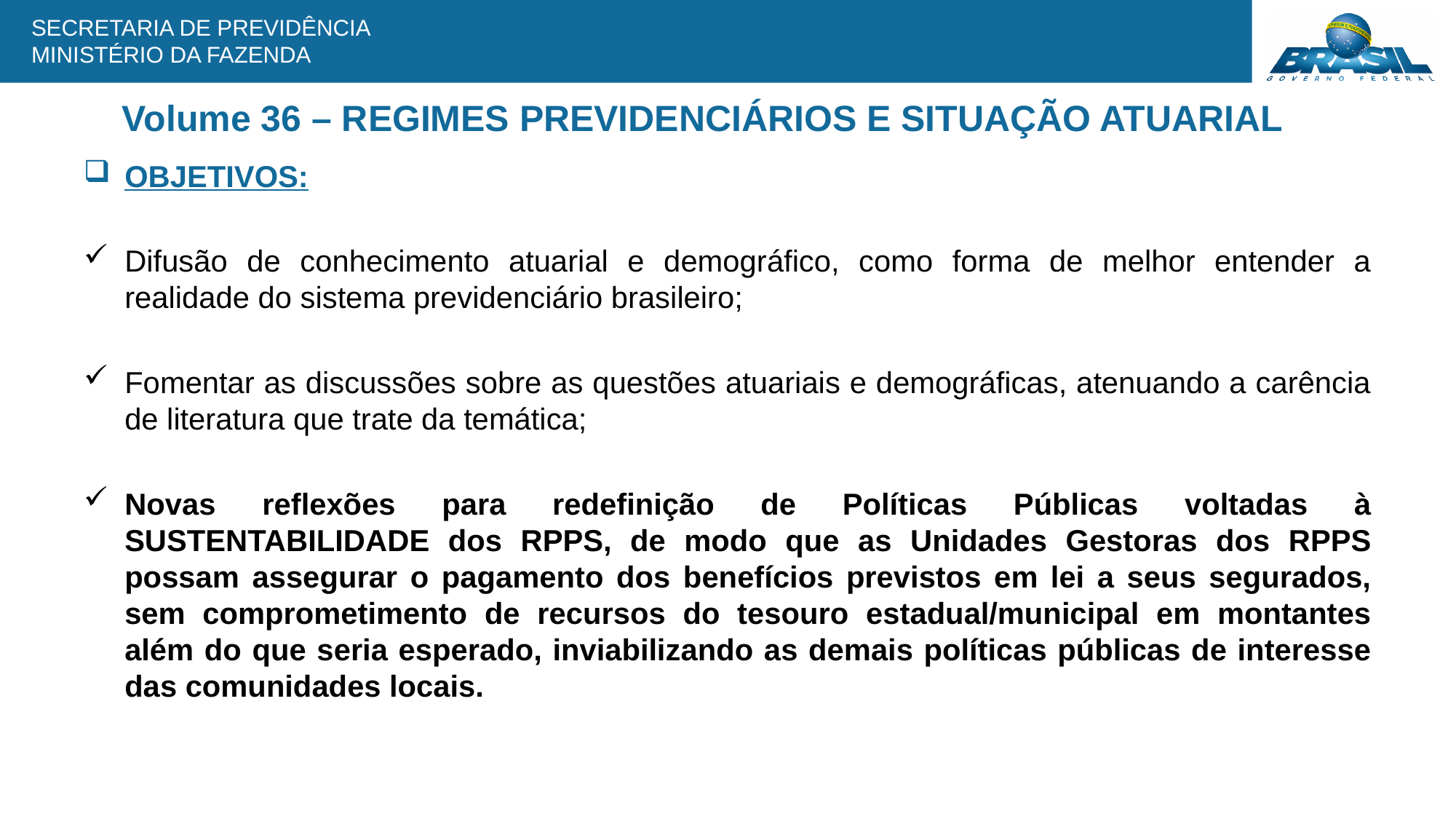

# Volume 36 – REGIMES PREVIDENCIÁRIOS E SITUAÇÃO ATUARIAL
OBJETIVOS:

Difusão de conhecimento atuarial e demográfico, como forma de melhor entender a realidade do sistema previdenciário brasileiro;

Fomentar as discussões sobre as questões atuariais e demográficas, atenuando a carência de literatura que trate da temática;

Novas reflexões para redefinição de Políticas Públicas voltadas à SUSTENTABILIDADE dos RPPS, de modo que as Unidades Gestoras dos RPPS possam assegurar o pagamento dos benefícios previstos em lei a seus segurados, sem comprometimento de recursos do tesouro estadual/municipal em montantes além do que seria esperado, inviabilizando as demais políticas públicas de interesse das comunidades locais.